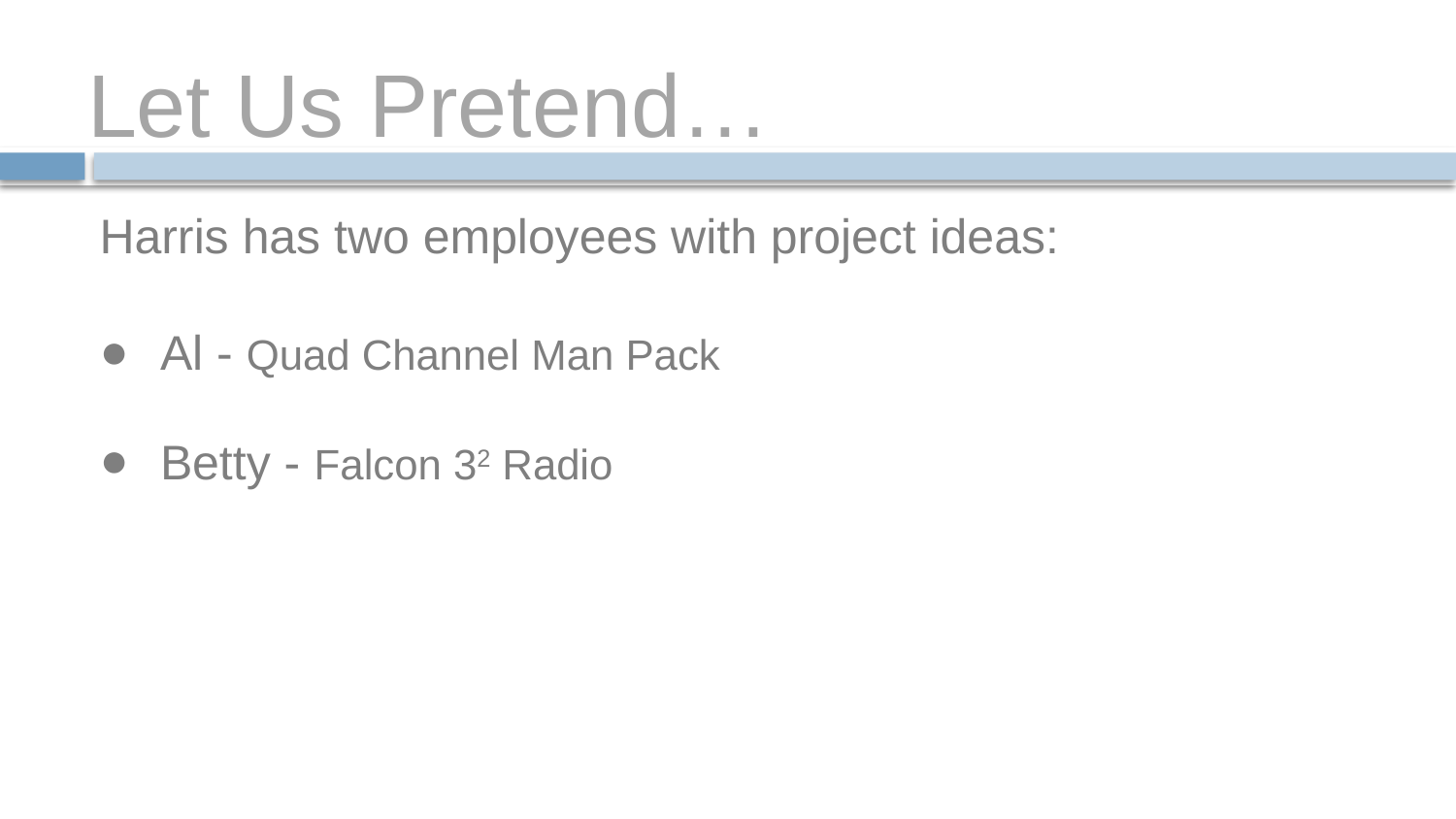

# Let Us Pretend…
Harris has two employees with project ideas:

Al - Quad Channel Man Pack

Betty - Falcon 32 Radio